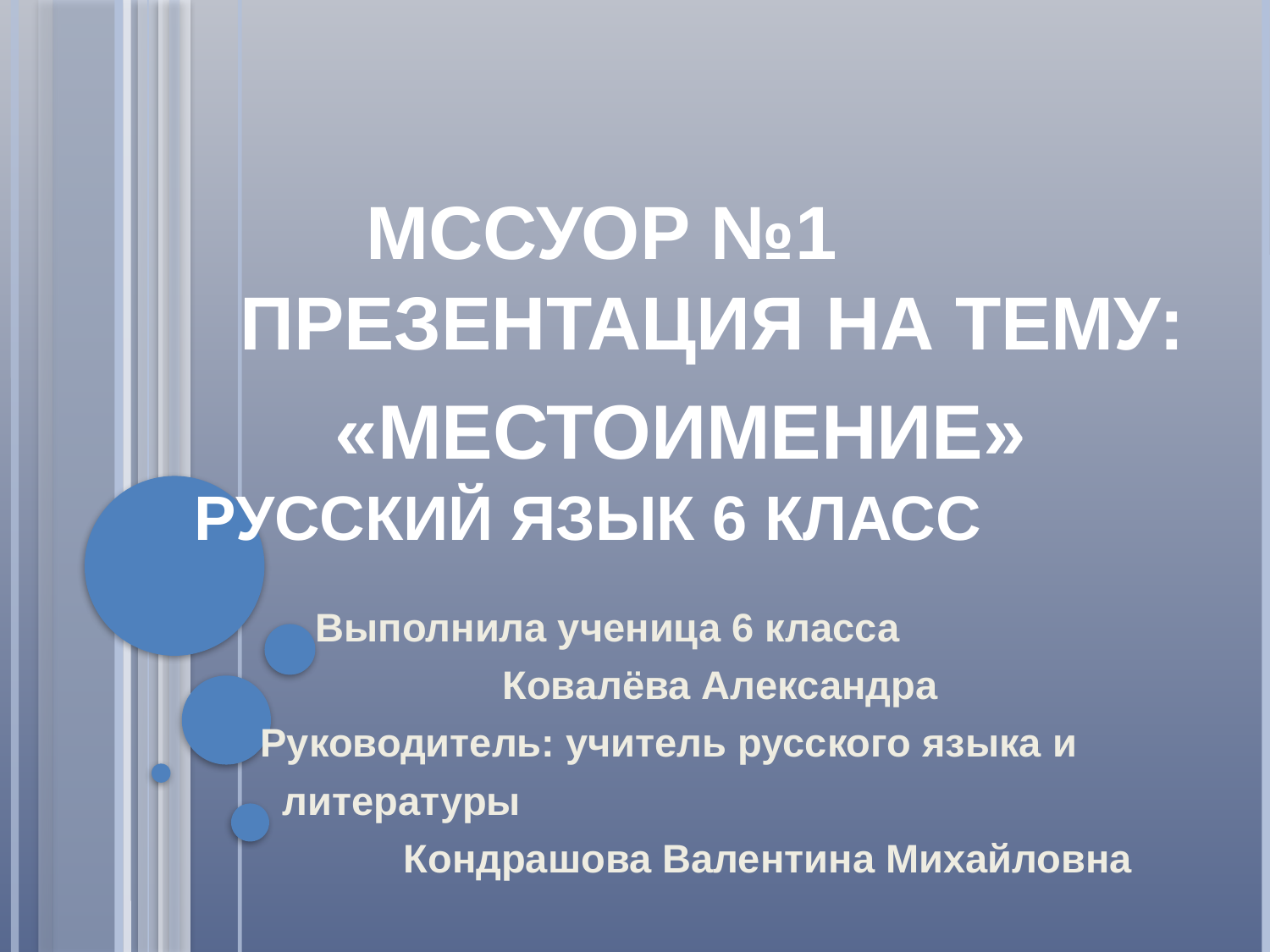

# МССУОР №1 презентация на тему: «местоимение» РУССКИЙ ЯЗЫК 6 КЛАСС
        Выполнила ученица 6 класса
                         Ковалёва Александра
   Руководитель: учитель русского языка и
     литературы
                Кондрашова Валентина Михайловна